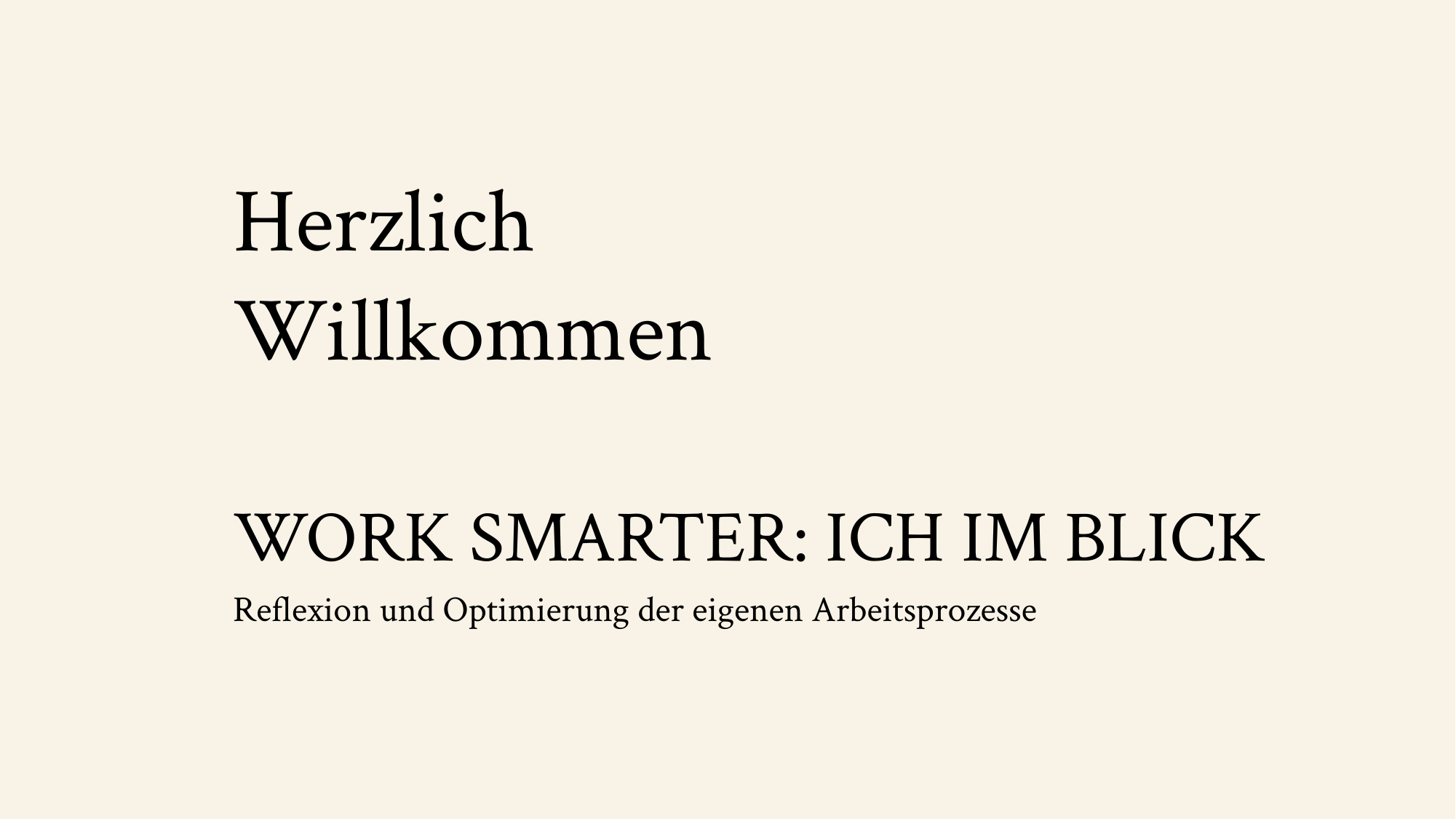

Herzlich
Willkommen
# work smarter: Ich im Blick
Reflexion und Optimierung der eigenen Arbeitsprozesse